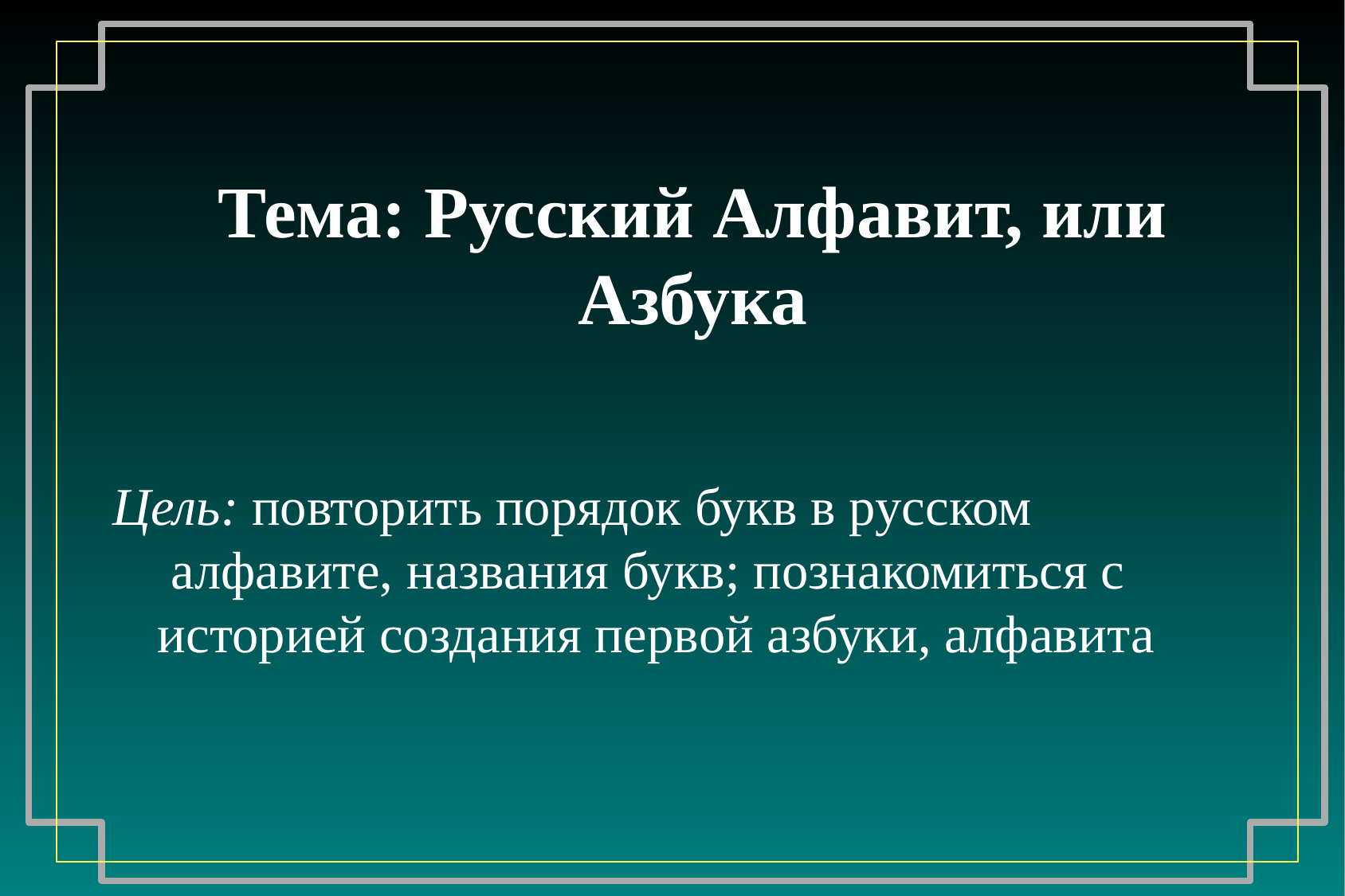

# Тема: Русский Алфавит, или Азбука
Цель: повторить порядок букв в русском                алфавите, названия букв; познакомиться с историей создания первой азбуки, алфавита